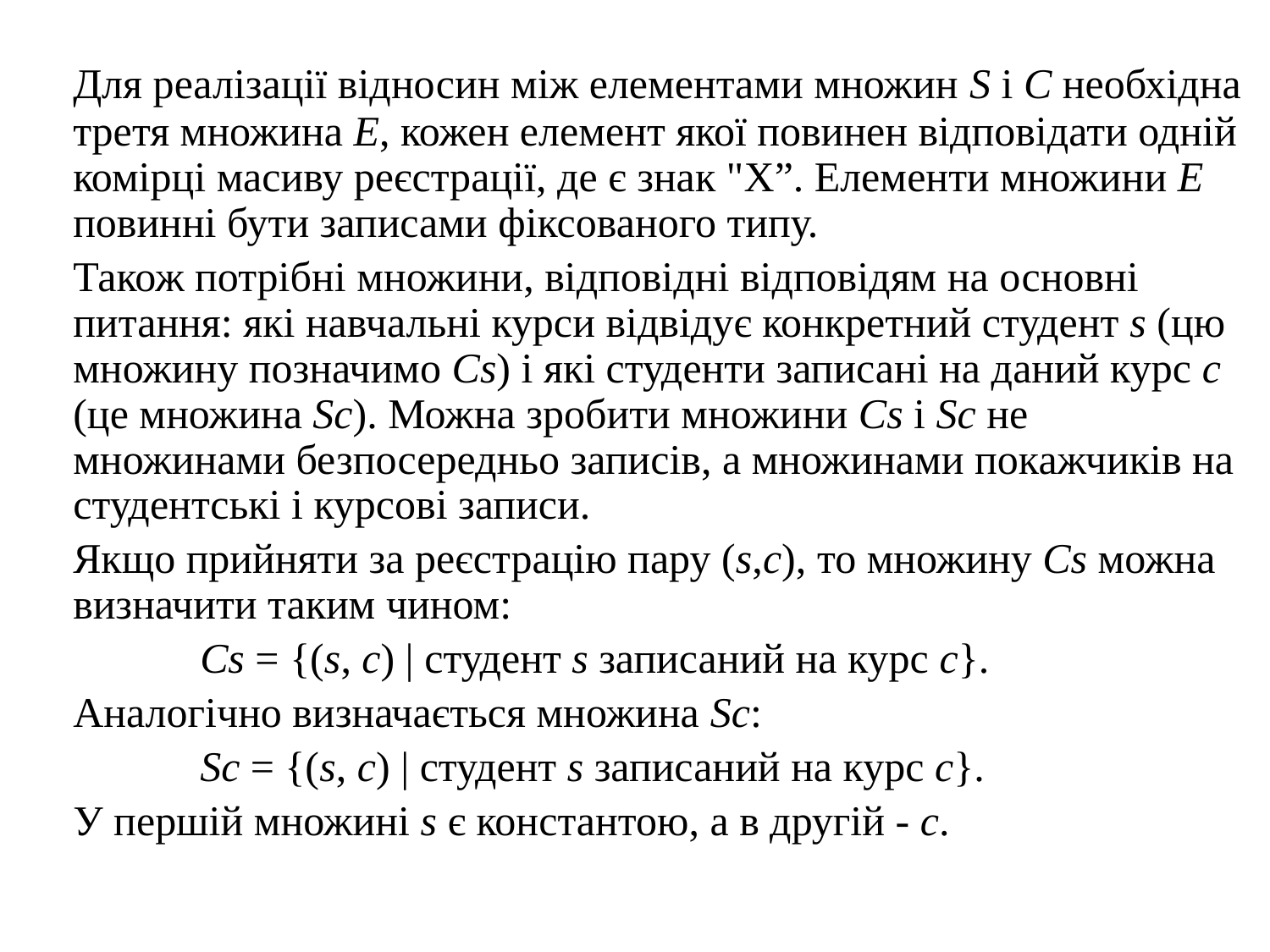

Для реалізації відносин між елементами множин S і C необхідна третя множина Е, кожен елемент якої повинен відповідати одній комірці масиву реєстрації, де є знак "X”. Елементи множини Е повинні бути записами фіксованого типу.
	Також потрібні множини, відповідні відповідям на основні питання: які навчальні курси відвідує конкретний студент s (цю множину позначимо Сs) і які студенти записані на даний курс c (це множина Sc). Можна зробити множини Сs і Sc не множинами безпосередньо записів, а множинами покажчиків на студентські і курсові записи.
	Якщо прийняти за реєстрацію пару (s,c), то множину Cs можна визначити таким чином:
		Cs = {(s, c) | студент s записаний на курс c}.
	Аналогічно визначається множина Sc:
		Sc = {(s, c) | студент s записаний на курс c}.
	У першій множині s є константою, а в другій - c.